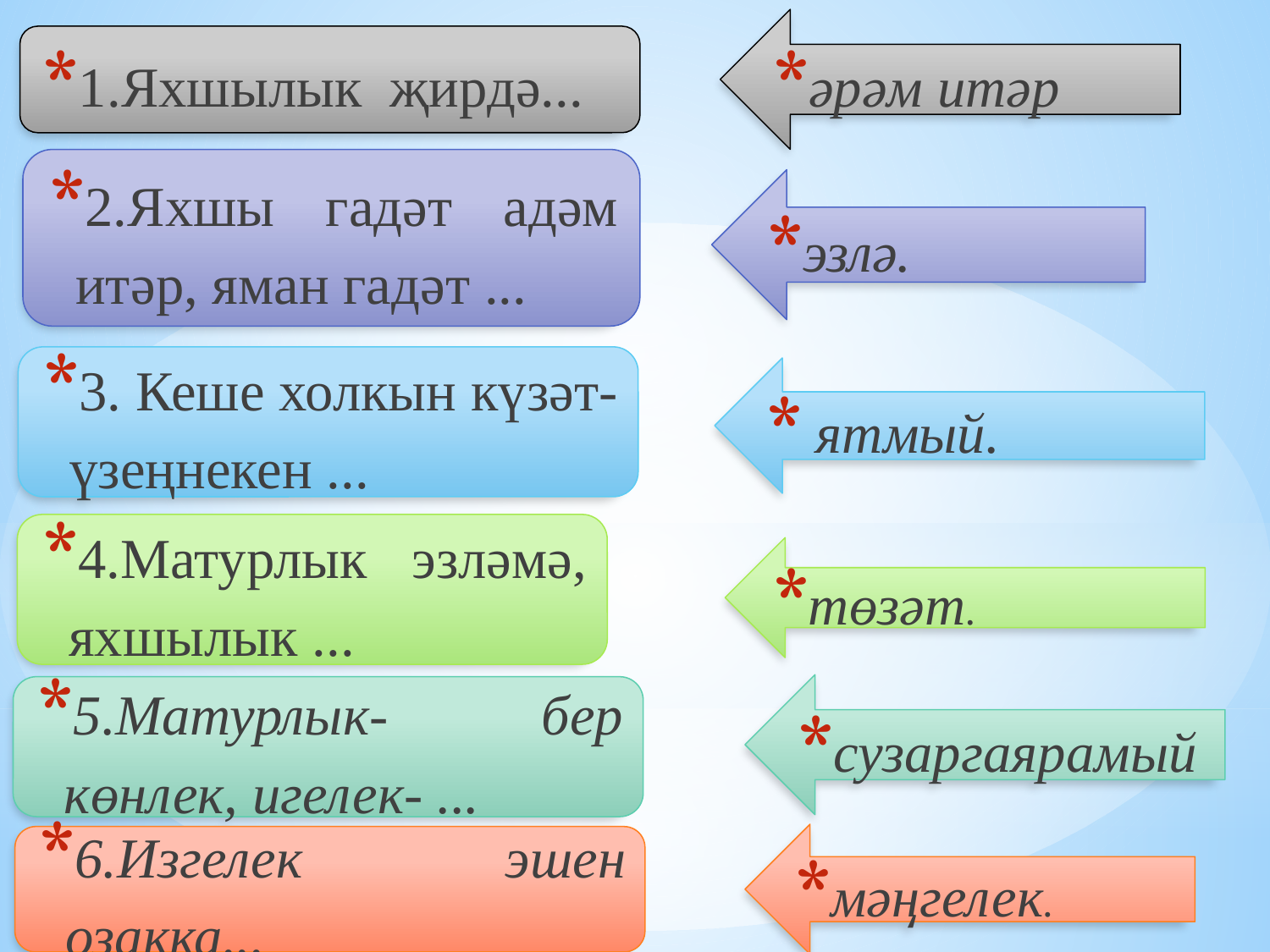

әрәм итәр
1.Яхшылык  җирдә...
2.Яхшы гадәт адәм итәр, яман гадәт ...
эзлә.
3. Кеше холкын күзәт- үзеңнекен ...
 ятмый.
4.Матурлык эзләмә, яхшылык ...
төзәт.
сузаргаярамый
5.Матурлык- бер көнлек, игелек- ...
мәңгелек.
6.Изгелек эшен озакка...